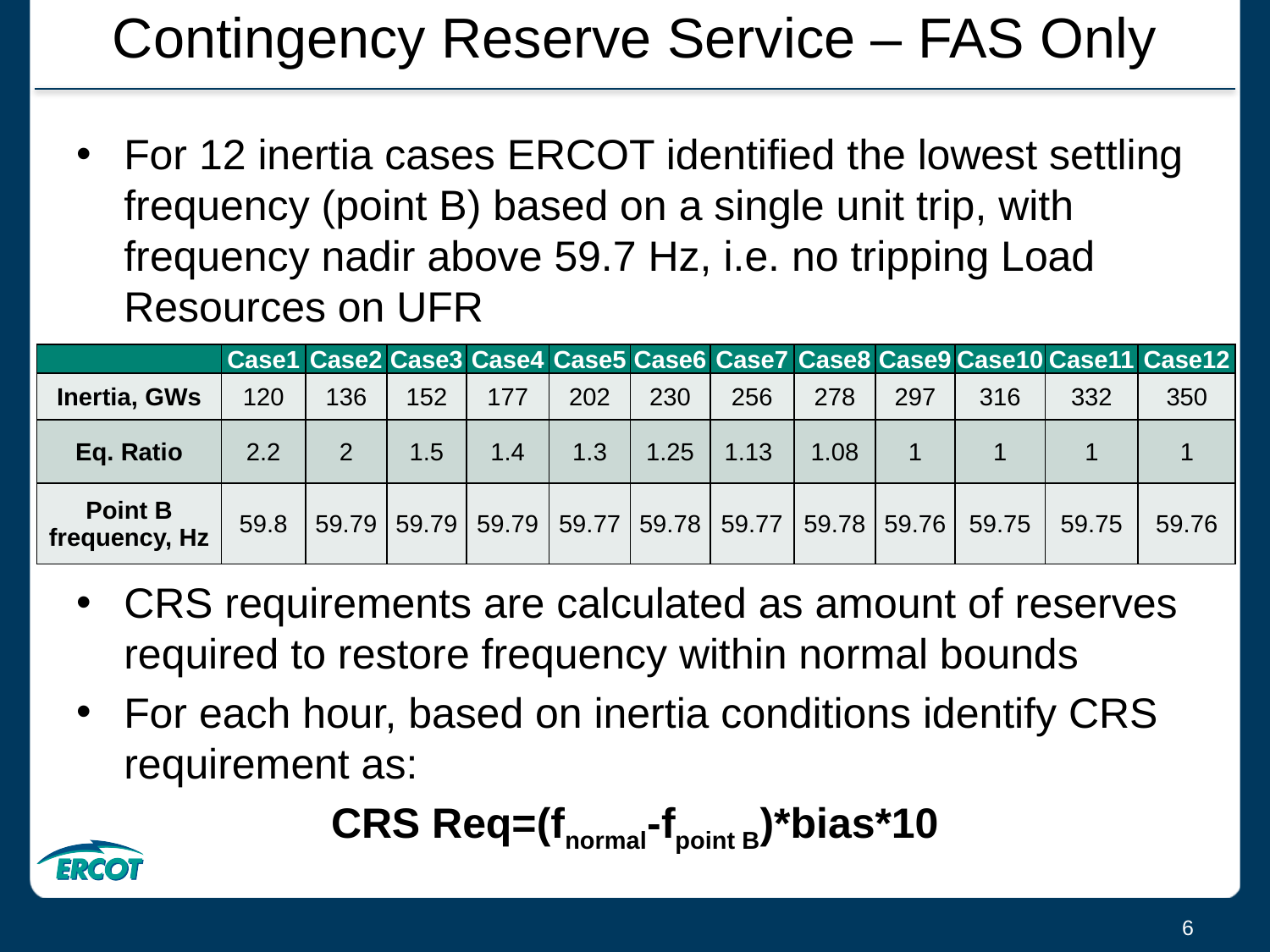

# Contingency Reserve Service – FAS Only
For 12 inertia cases ERCOT identified the lowest settling frequency (point B) based on a single unit trip, with frequency nadir above 59.7 Hz, i.e. no tripping Load Resources on UFR

CRS requirements are calculated as amount of reserves required to restore frequency within normal bounds
For each hour, based on inertia conditions identify CRS requirement as:
CRS Req=(fnormal-fpoint B)*bias*10
|  | Case1 | Case2 | Case3 | Case4 | Case5 | Case6 | Case7 | Case8 | Case9 | Case10 | Case11 | Case12 |
| --- | --- | --- | --- | --- | --- | --- | --- | --- | --- | --- | --- | --- |
| Inertia, GWs | 120 | 136 | 152 | 177 | 202 | 230 | 256 | 278 | 297 | 316 | 332 | 350 |
| Eq. Ratio | 2.2 | 2 | 1.5 | 1.4 | 1.3 | 1.25 | 1.13 | 1.08 | 1 | 1 | 1 | 1 |
| Point B frequency, Hz | 59.8 | 59.79 | 59.79 | 59.79 | 59.77 | 59.78 | 59.77 | 59.78 | 59.76 | 59.75 | 59.75 | 59.76 |
6